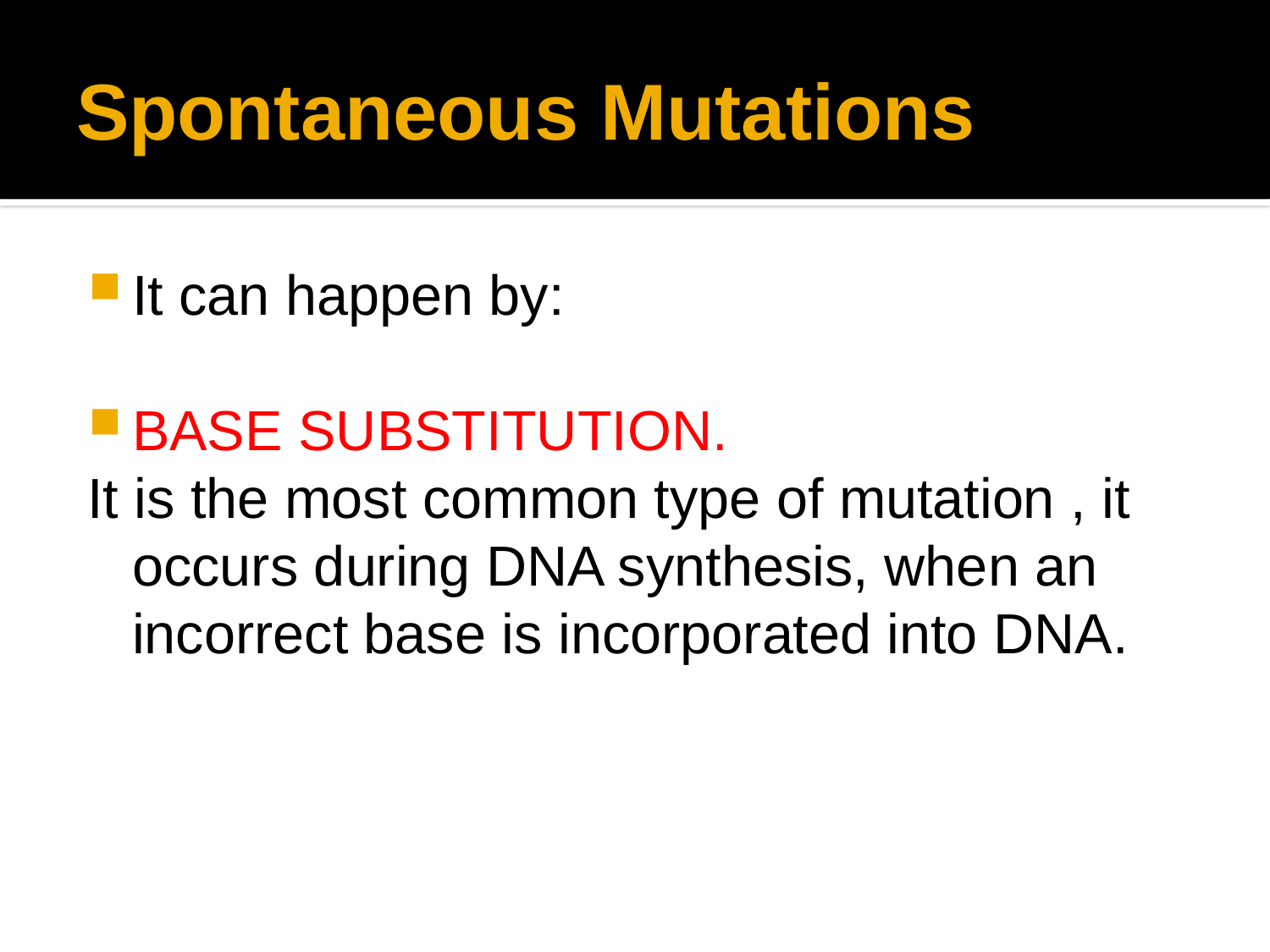

# Spontaneous Mutations
It can happen by:

Base Substitution.
It is the most common type of mutation , it occurs during DNA synthesis, when an incorrect base is incorporated into DNA.